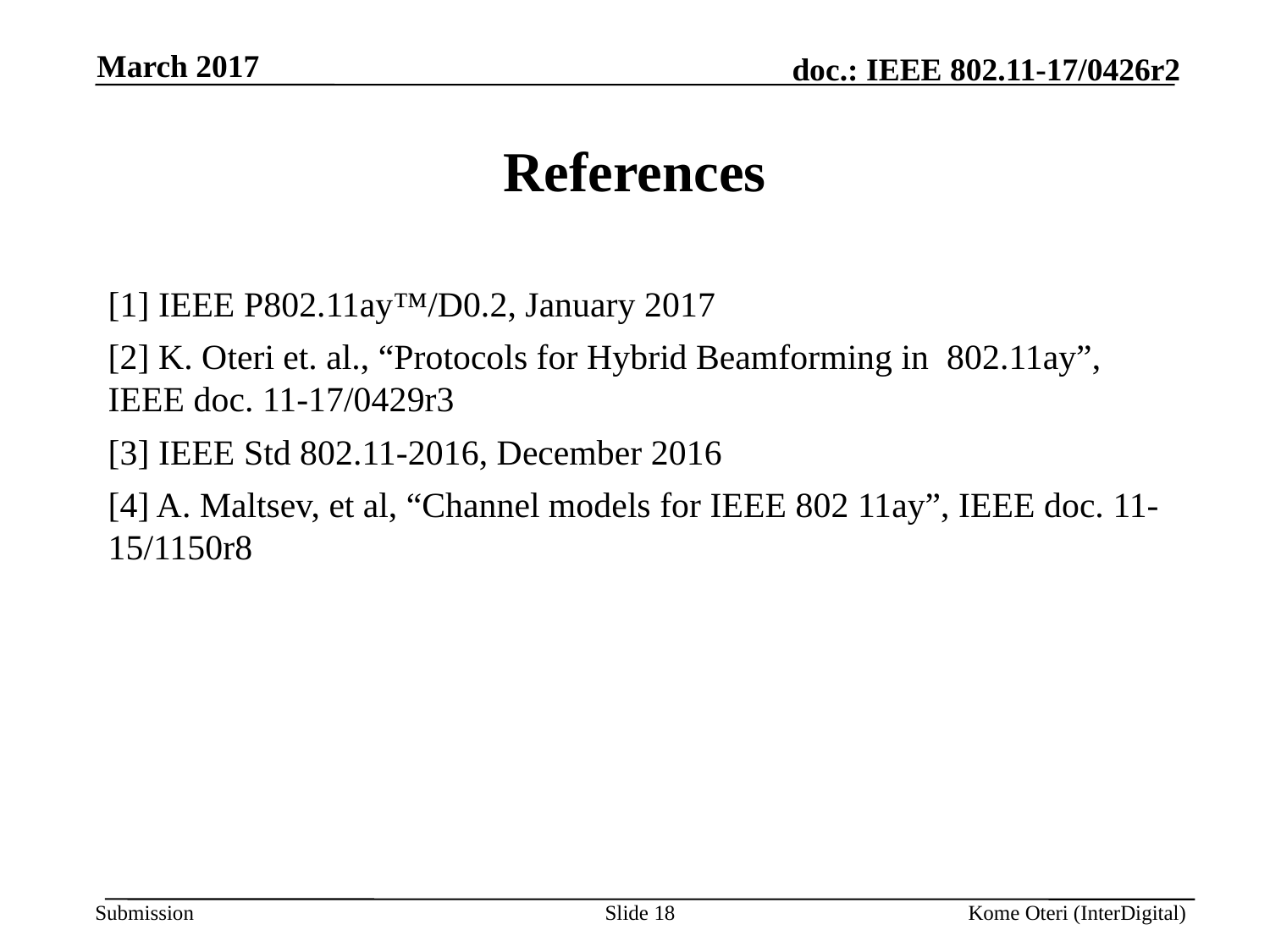

March 2017
# References
[1] IEEE P802.11ay™/D0.2, January 2017
[2] K. Oteri et. al., “Protocols for Hybrid Beamforming in  802.11ay”, IEEE doc. 11-17/0429r3
[3] IEEE Std 802.11-2016, December 2016
[4] A. Maltsev, et al, “Channel models for IEEE 802 11ay”, IEEE doc. 11-15/1150r8
Slide 18
Kome Oteri (InterDigital)